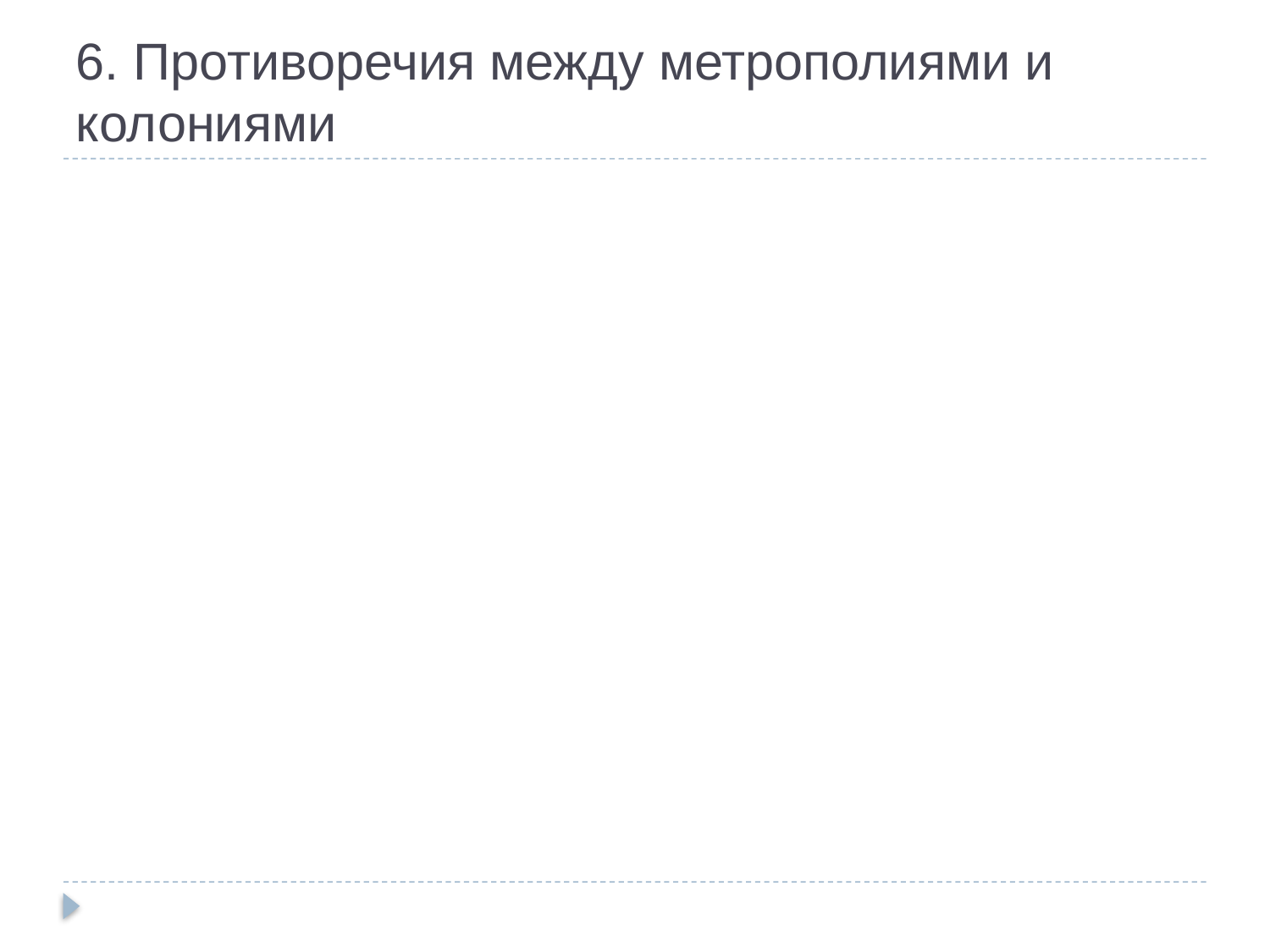

# 6. Противоречия между метрополиями и колониями